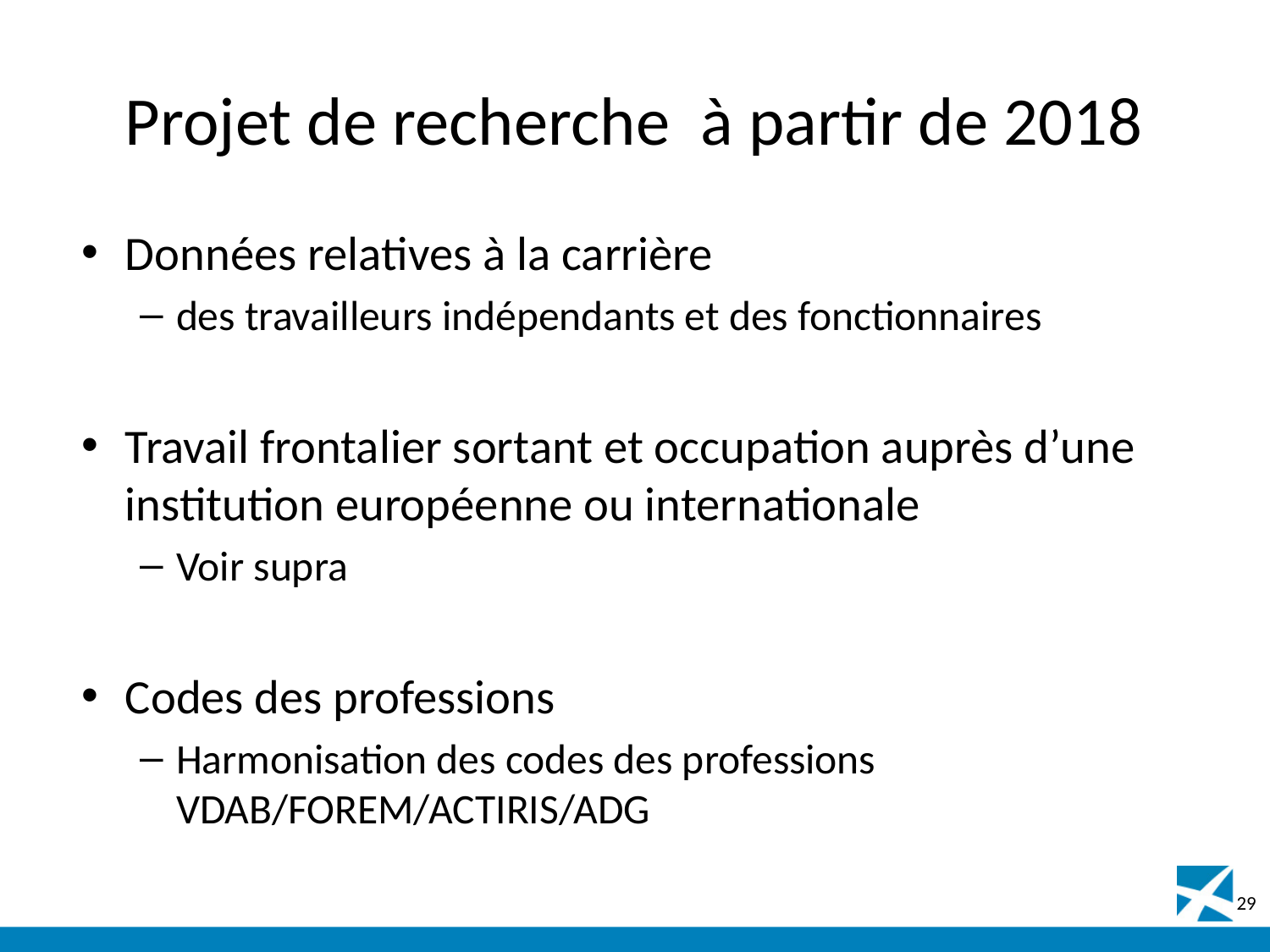

# Projet de recherche  à partir de 2018
Données relatives à la carrière
des travailleurs indépendants et des fonctionnaires

Travail frontalier sortant et occupation auprès d’une institution européenne ou internationale
Voir supra

Codes des professions
Harmonisation des codes des professions VDAB/FOREM/ACTIRIS/ADG